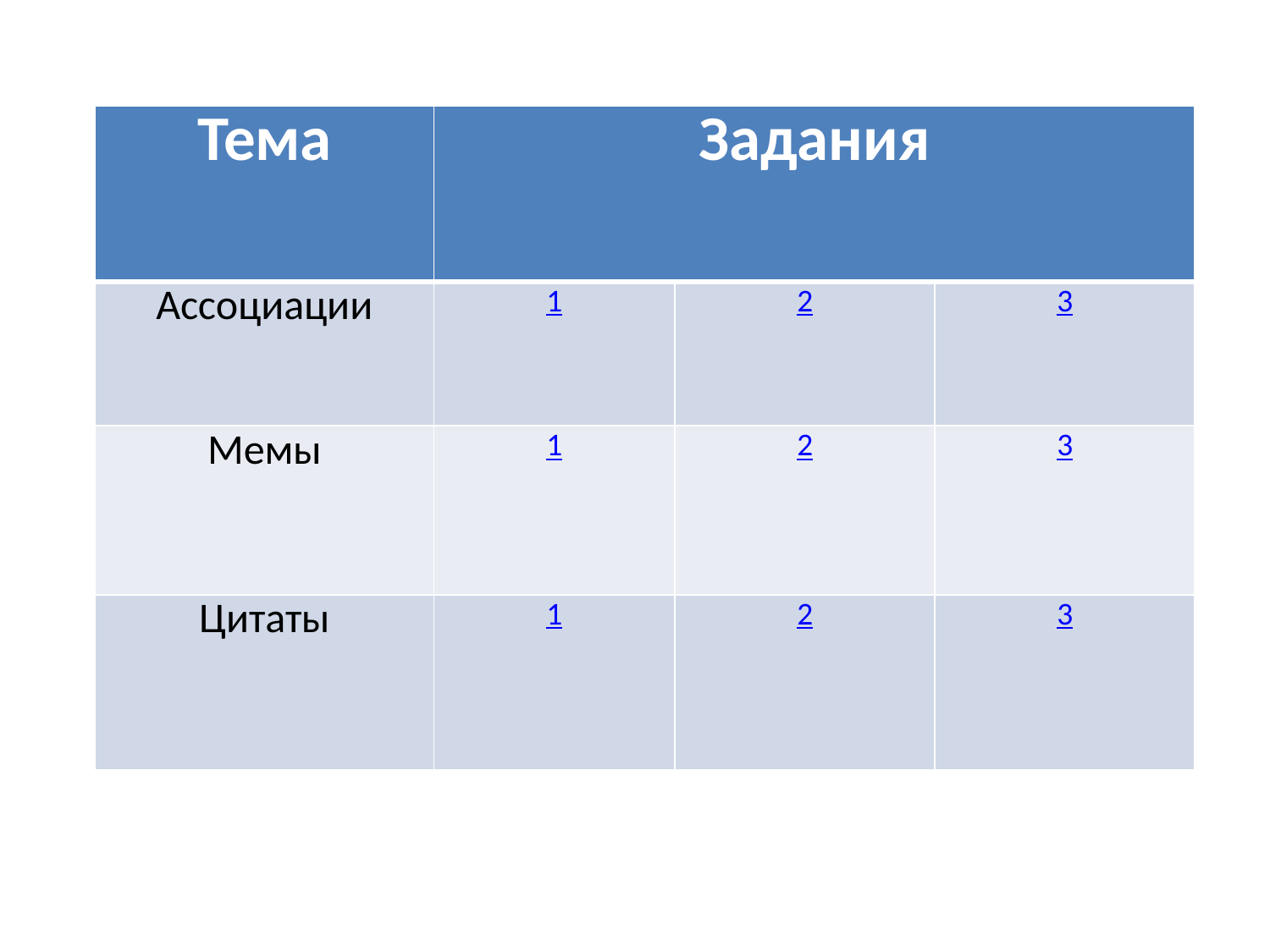

| Тема | Задания |  |  |
| --- | --- | --- | --- |
| Ассоциации | 1 | 2 | 3 |
| Мемы | 1 | 2 | 3 |
| Цитаты | 1 | 2 | 3 |